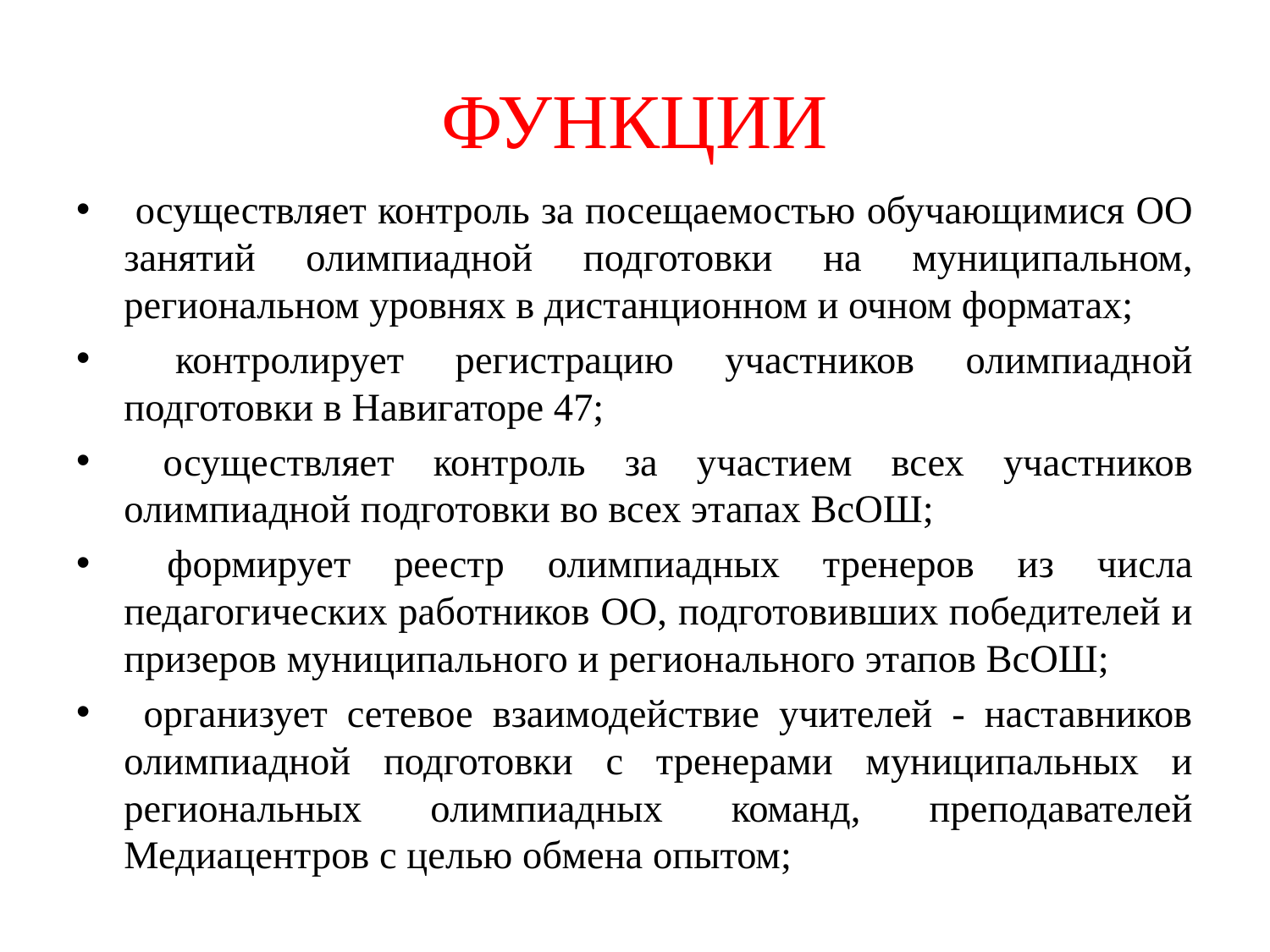

# ФУНКЦИИ
 осуществляет контроль за посещаемостью обучающимися ОО занятий олимпиадной подготовки на муниципальном, региональном уровнях в дистанционном и очном форматах;
 контролирует регистрацию участников олимпиадной подготовки в Навигаторе 47;
 осуществляет контроль за участием всех участников олимпиадной подготовки во всех этапах ВсОШ;
 формирует реестр олимпиадных тренеров из числа педагогических работников ОО, подготовивших победителей и призеров муниципального и регионального этапов ВсОШ;
 организует сетевое взаимодействие учителей - наставников олимпиадной подготовки с тренерами муниципальных и региональных олимпиадных команд, преподавателей Медиацентров с целью обмена опытом;